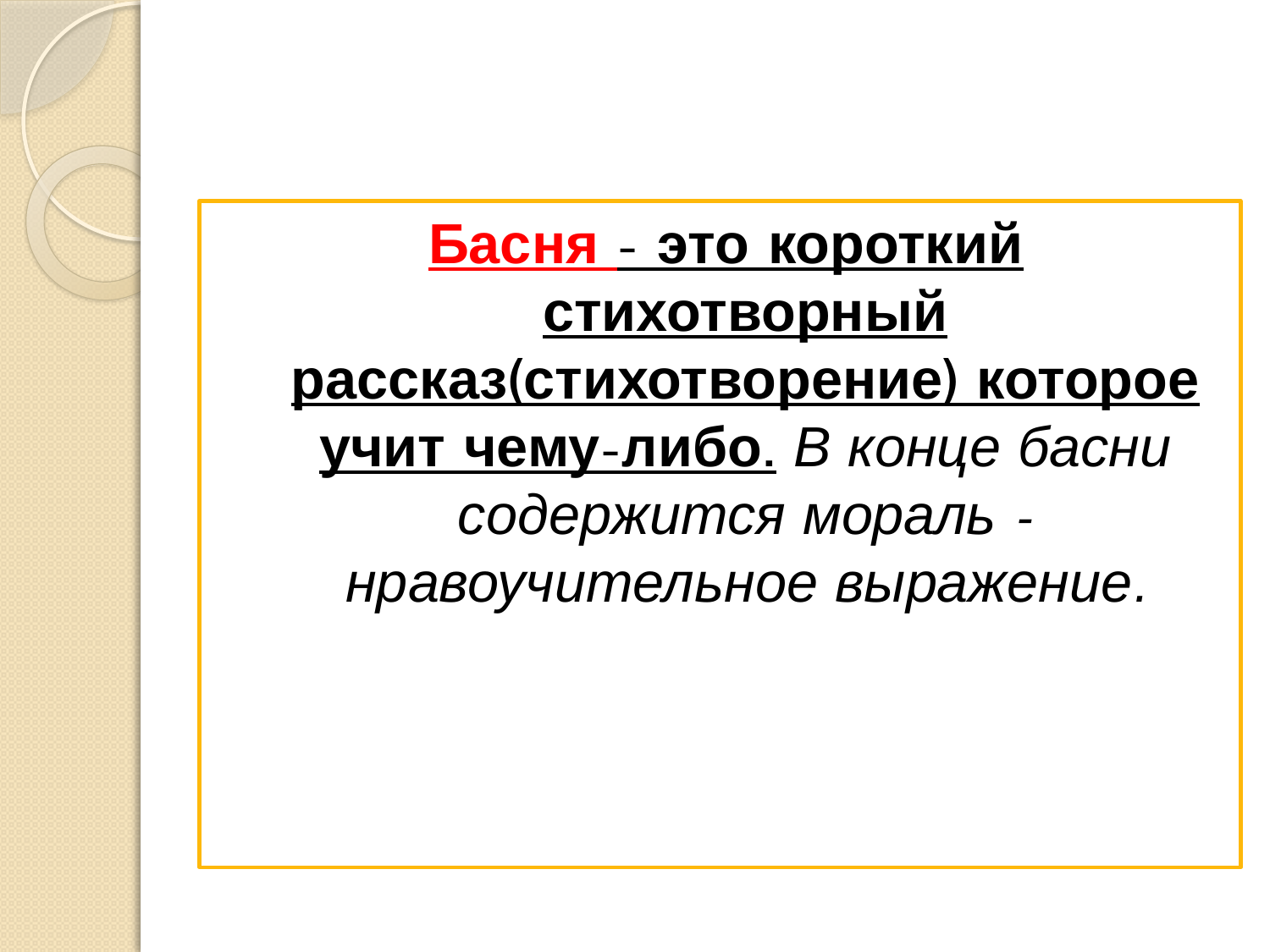

Басня - это короткий стихотворный рассказ(стихотворение) которое учит чему-либо. В конце басни содержится мораль - нравоучительное выражение.